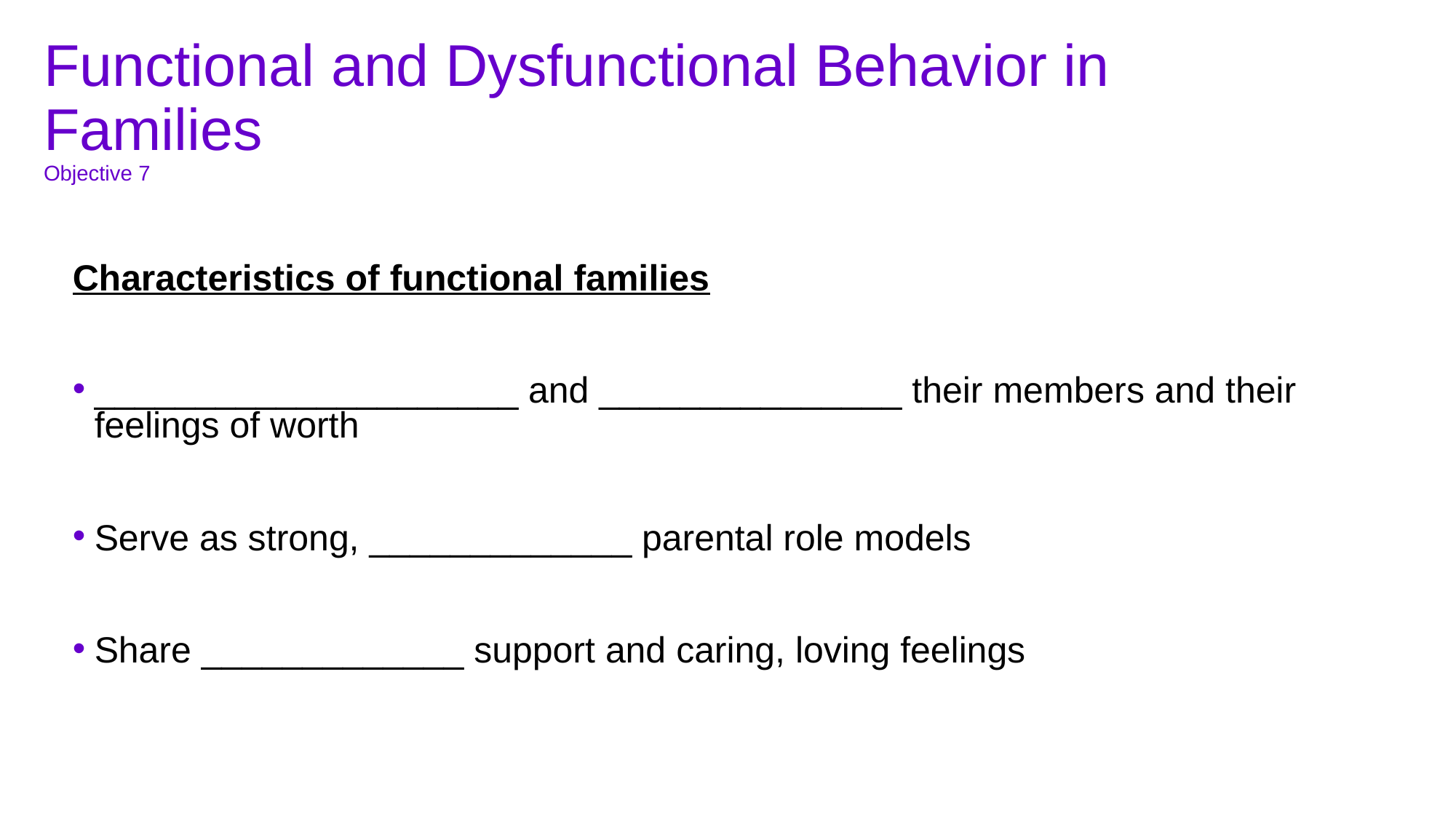

# Functional and Dysfunctional Behavior in Families Objective 7
Characteristics of functional families

_____________________ and _______________ their members and their feelings of worth

Serve as strong, _____________ parental role models

Share _____________ support and caring, loving feelings